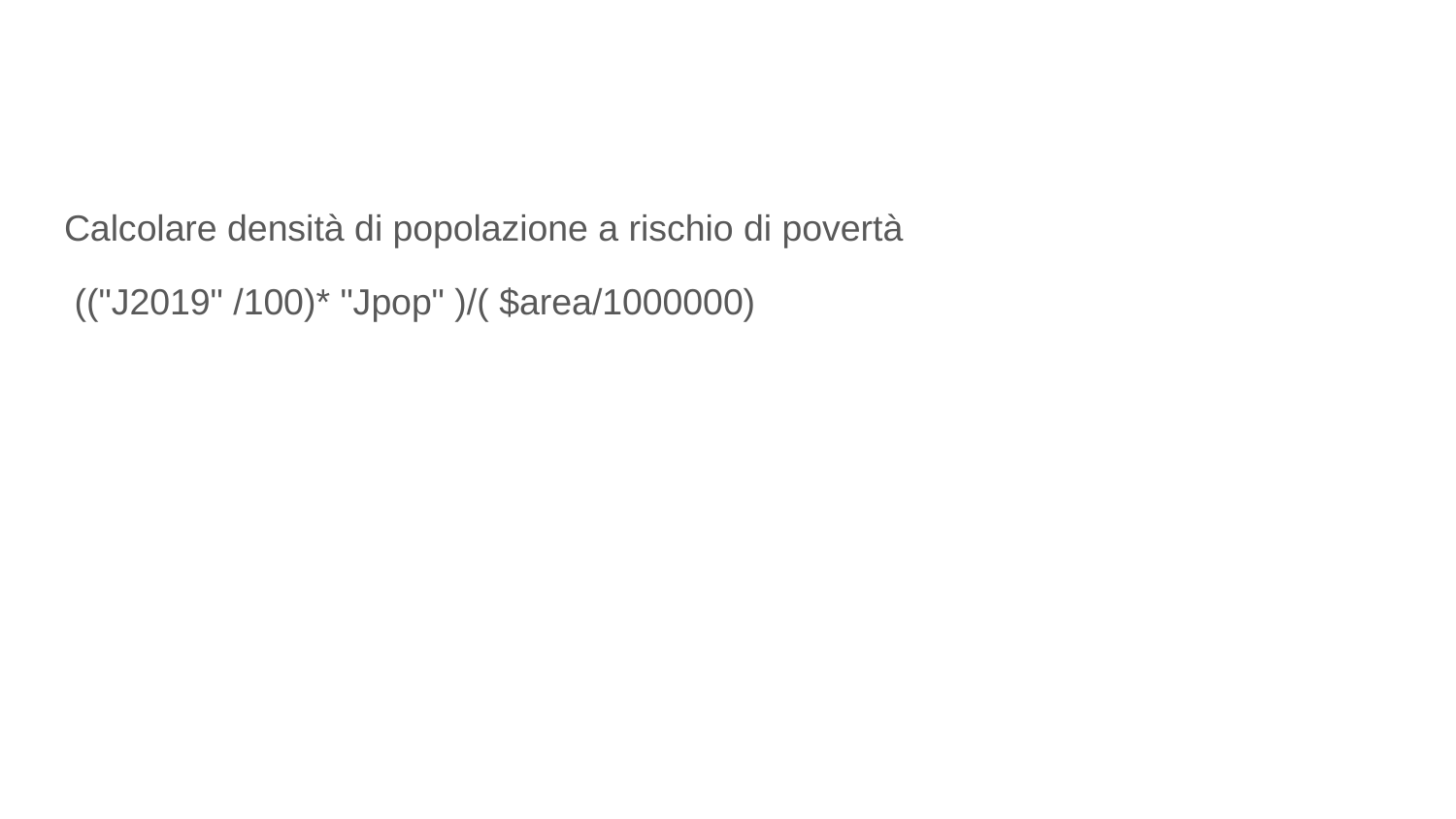

Calcolare densità di popolazione a rischio di povertà
 (("J2019" /100)* "Jpop" )/( $area/1000000)